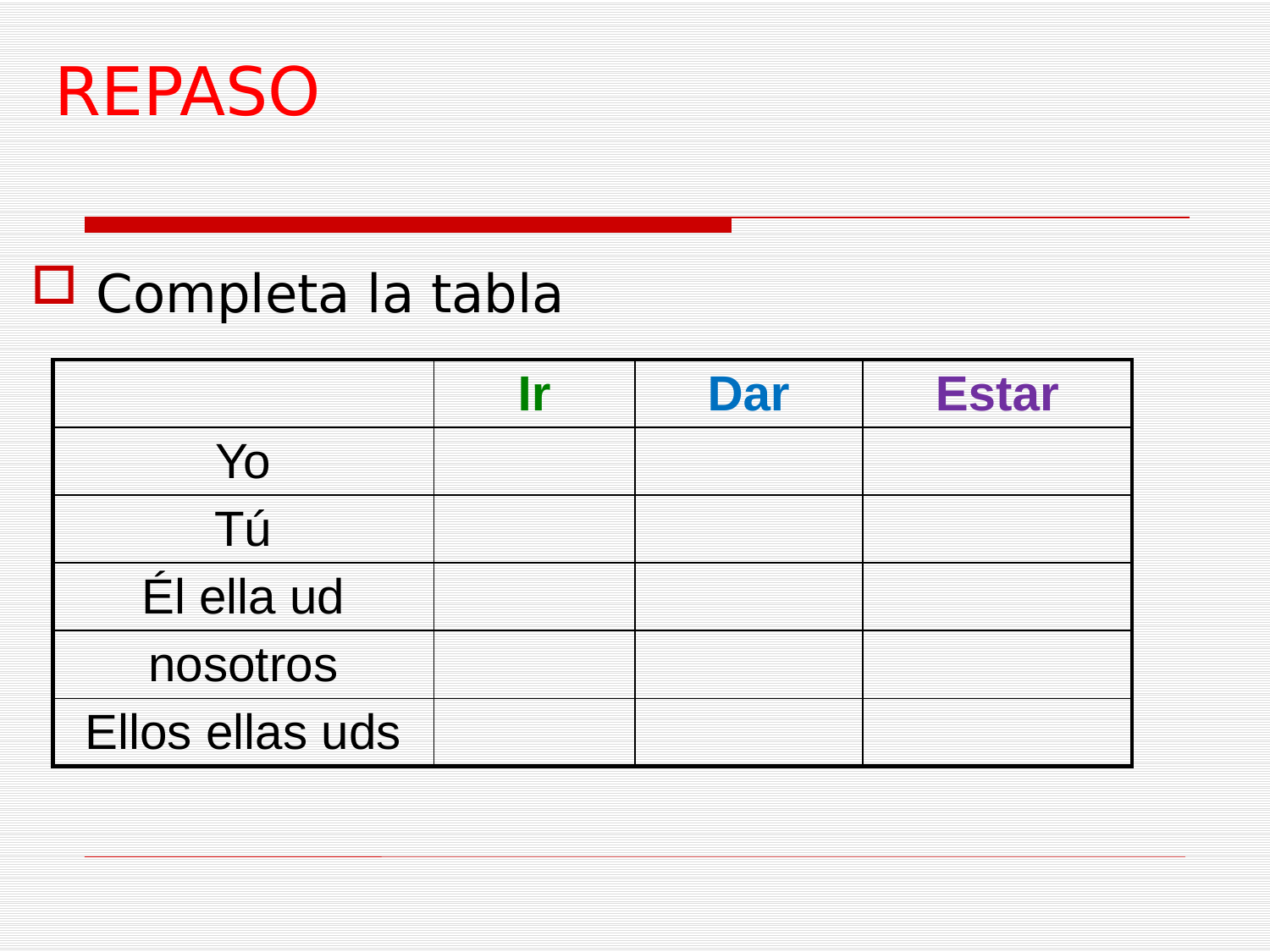

Completa la tabla

REPASO
|  | Ir | Dar | Estar |
| --- | --- | --- | --- |
| Yo |  |  |  |
| Tú |  |  |  |
| Él ella ud |  |  |  |
| nosotros |  |  |  |
| Ellos ellas uds |  |  |  |